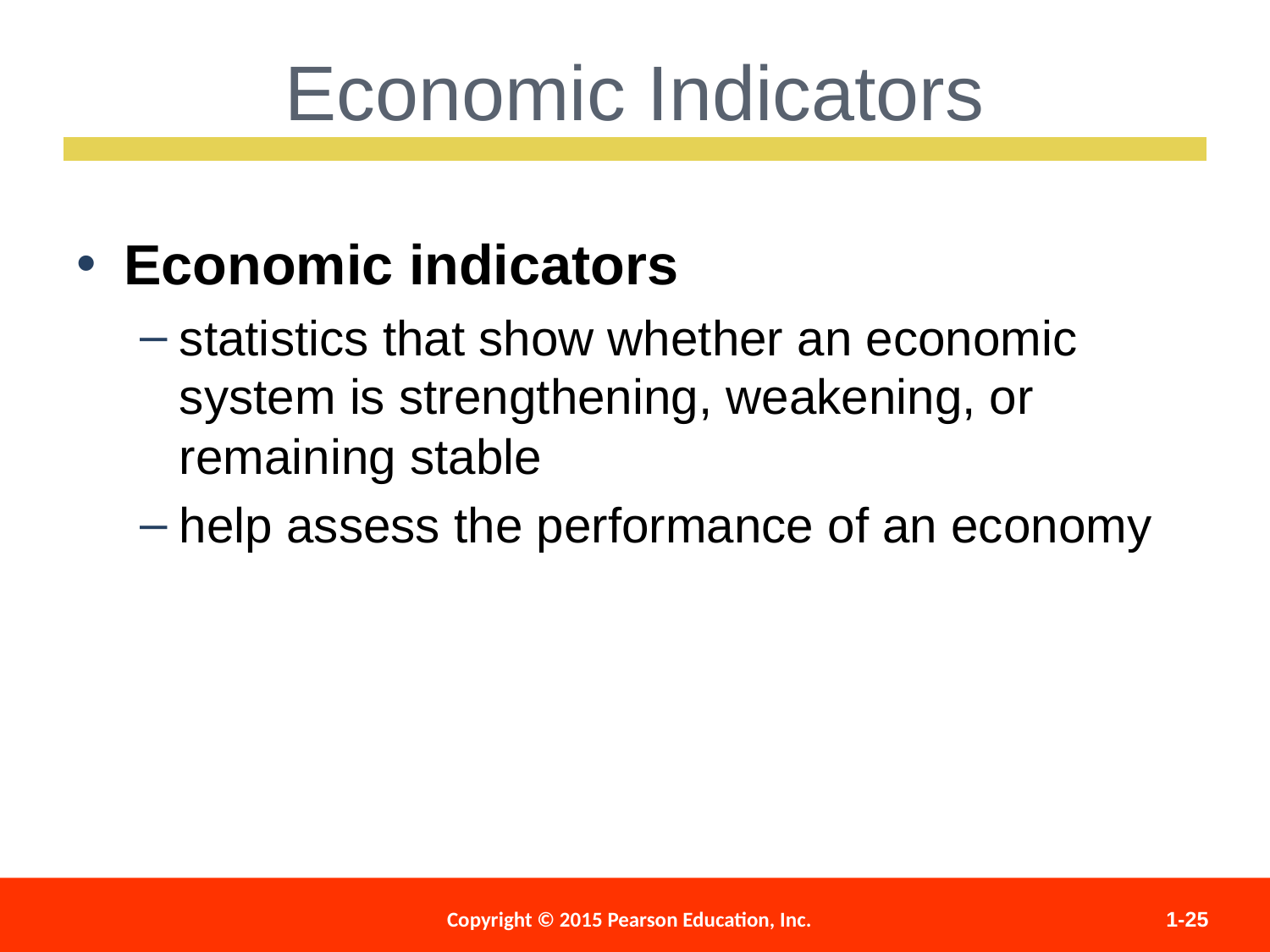

Economic Indicators
Economic indicators
statistics that show whether an economic system is strengthening, weakening, or remaining stable
help assess the performance of an economy